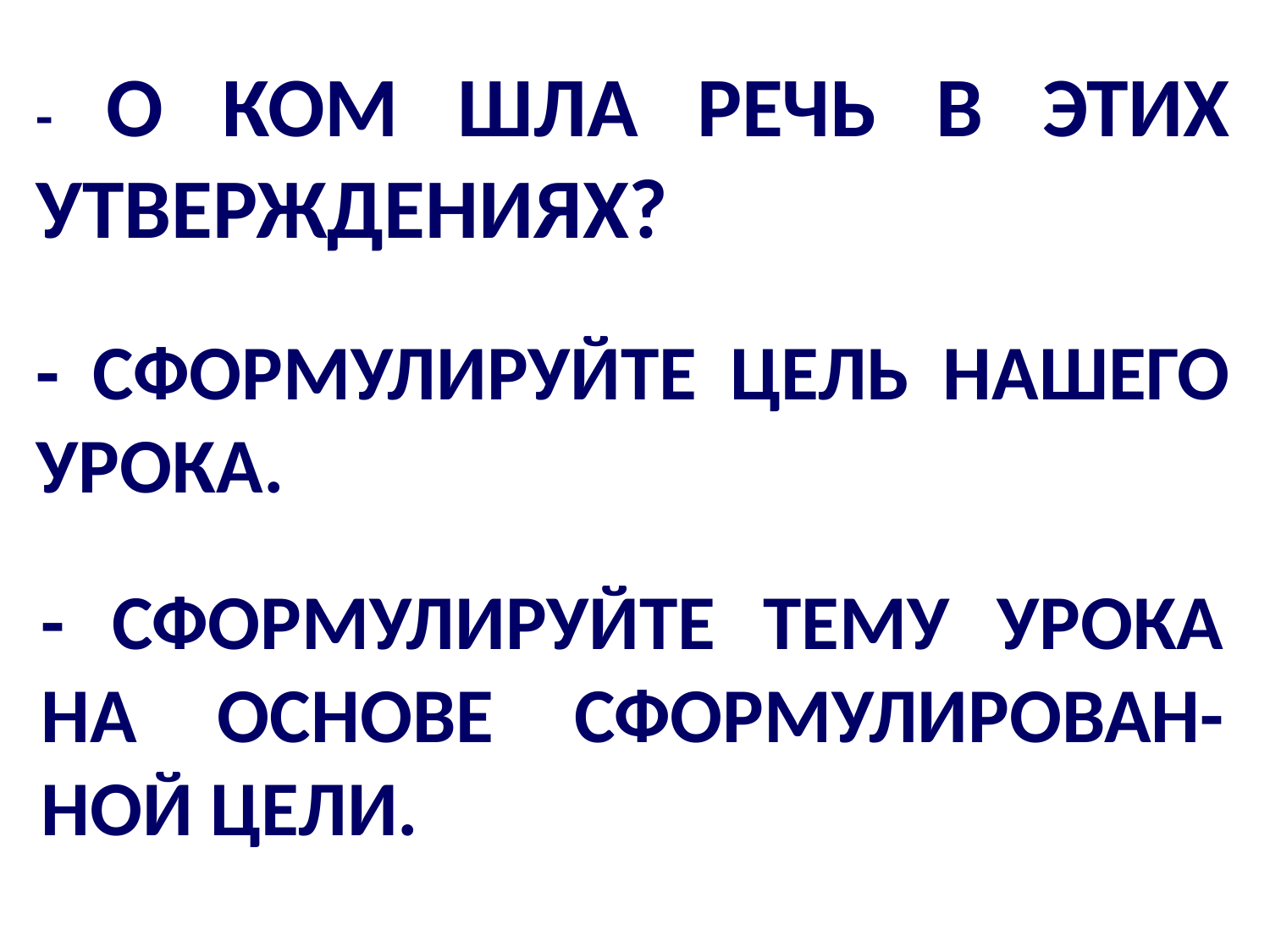

- О ком шла речь в этих утверждениях?
- Сформулируйте цель нашего урока.
- сформулируйте тему урока на основе сформулирован-ной цели.